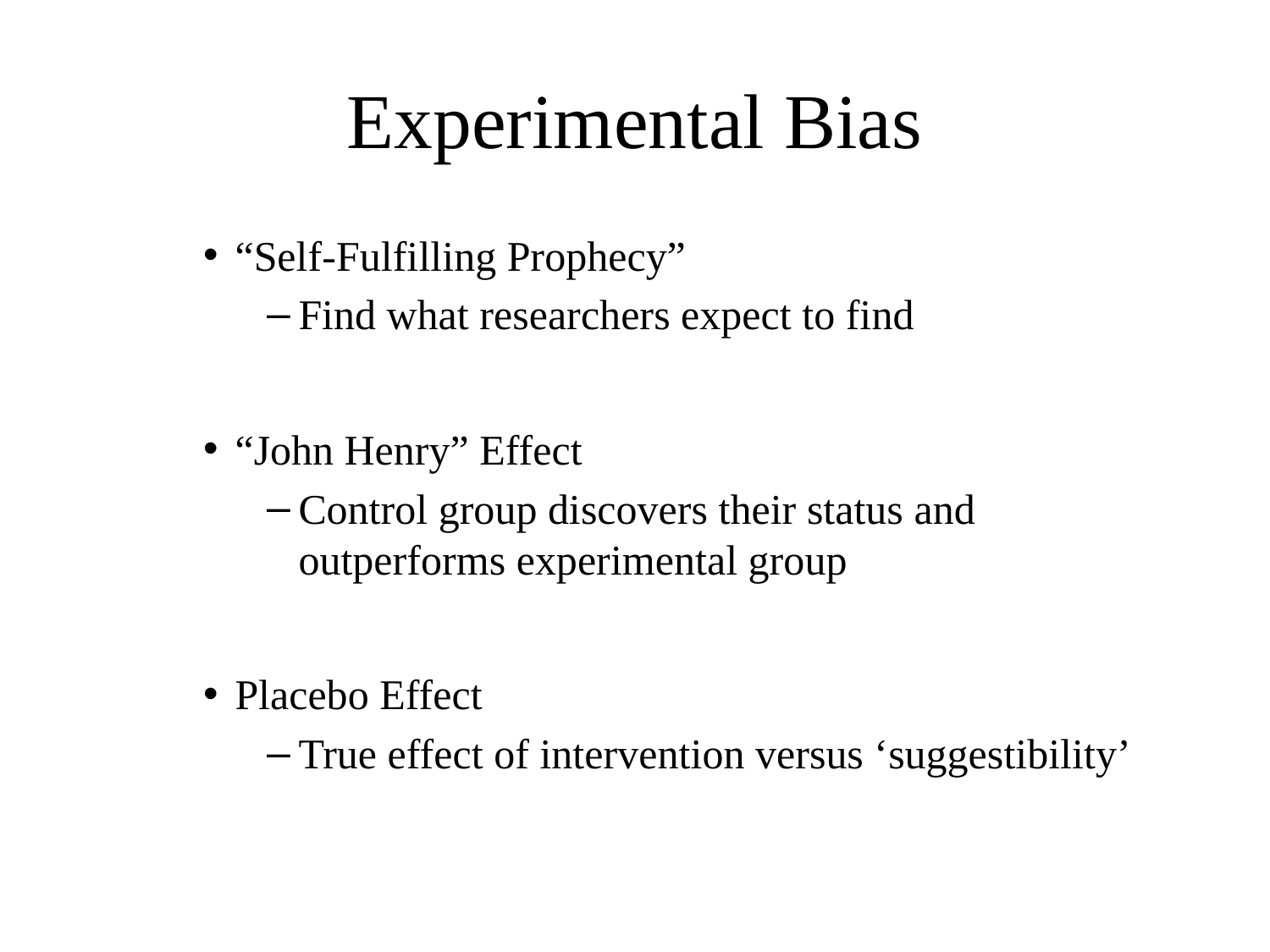

# Experimental Bias
“Self-Fulfilling Prophecy”
Find what researchers expect to find

“John Henry” Effect
Control group discovers their status and outperforms experimental group

Placebo Effect
True effect of intervention versus ‘suggestibility’